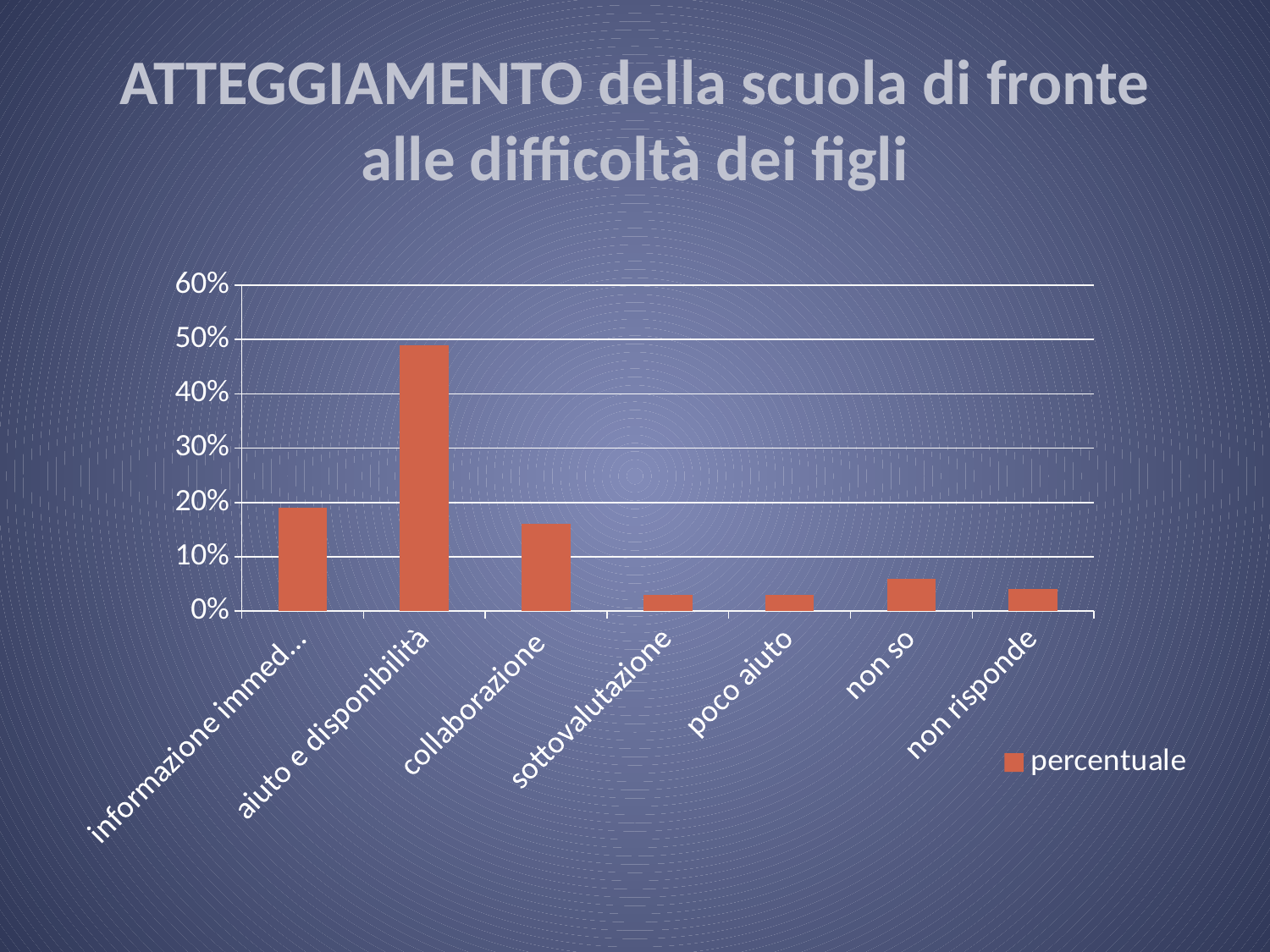

# ATTEGGIAMENTO della scuola di fronte alle difficoltà dei figli

### Chart

| Category | percentuale |
|---|---|
| informazione immediata | 0.19 |
| aiuto e disponibilità | 0.49000000000000005 |
| collaborazione  | 0.16 |
| sottovalutazione | 0.030000000000000002 |
| poco aiuto | 0.030000000000000002 |
| non so | 0.060000000000000005 |
| non risponde | 0.04000000000000001 |